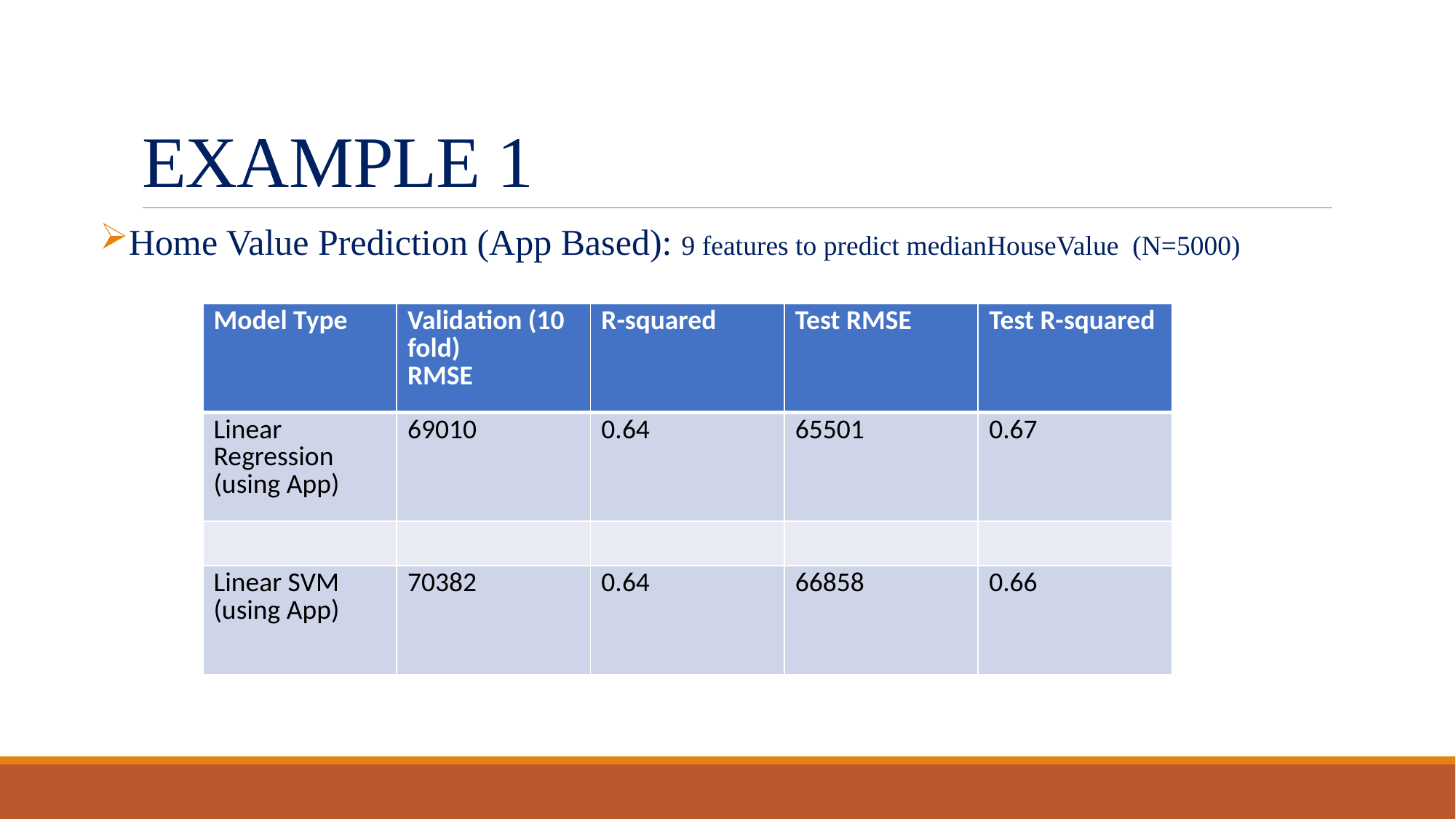

# EXAMPLE 1
Home Value Prediction (App Based): 9 features to predict medianHouseValue  (N=5000)

| Model Type | Validation (10 fold) RMSE | R-squared | Test RMSE | Test R-squared |
| --- | --- | --- | --- | --- |
| Linear Regression (using App) | 69010 | 0.64 | 65501 | 0.67 |
|  |  |  |  |  |
| Linear SVM (using App) | 70382 | 0.64 | 66858 | 0.66 |